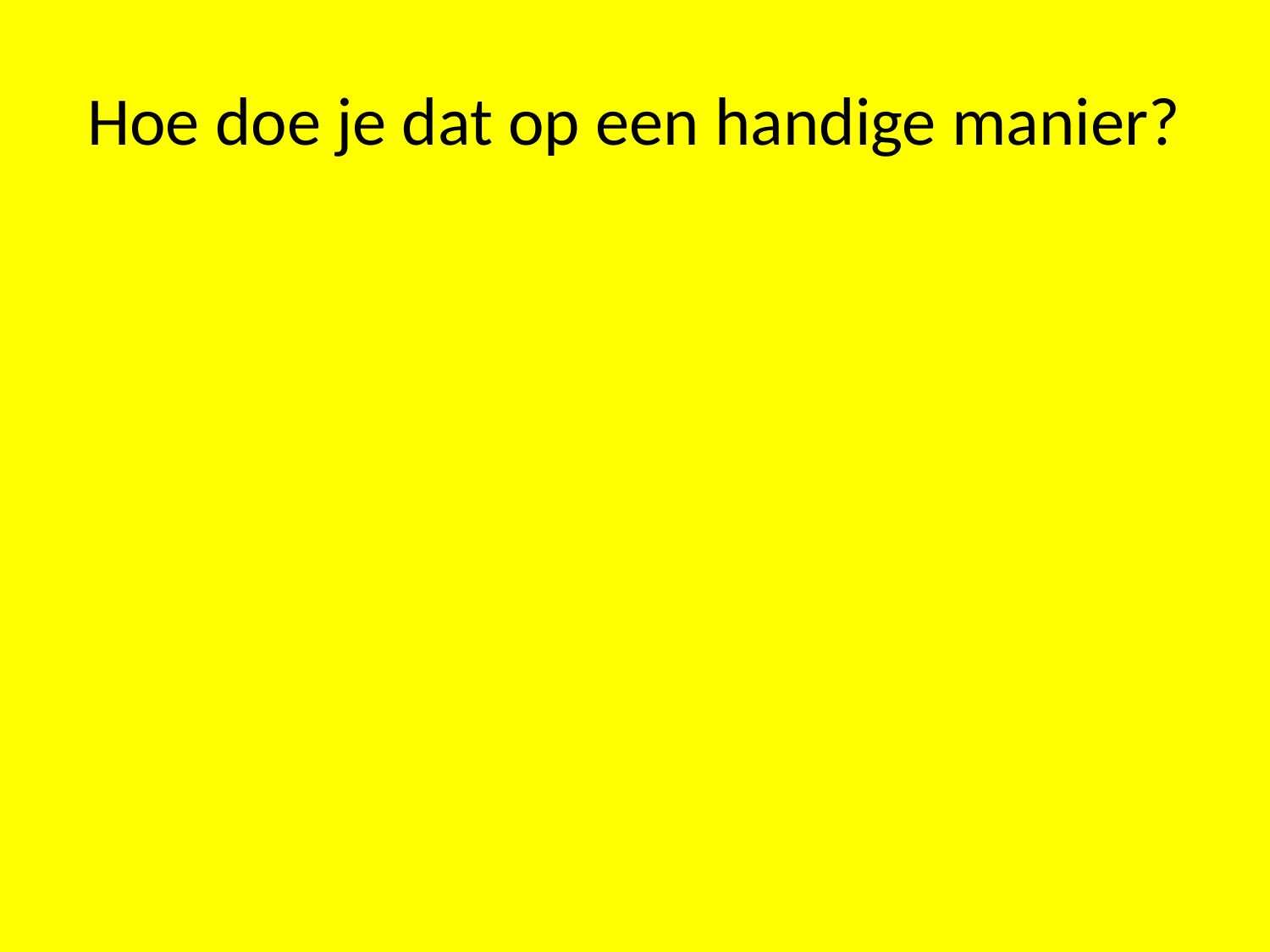

# Hoe doe je dat op een handige manier?